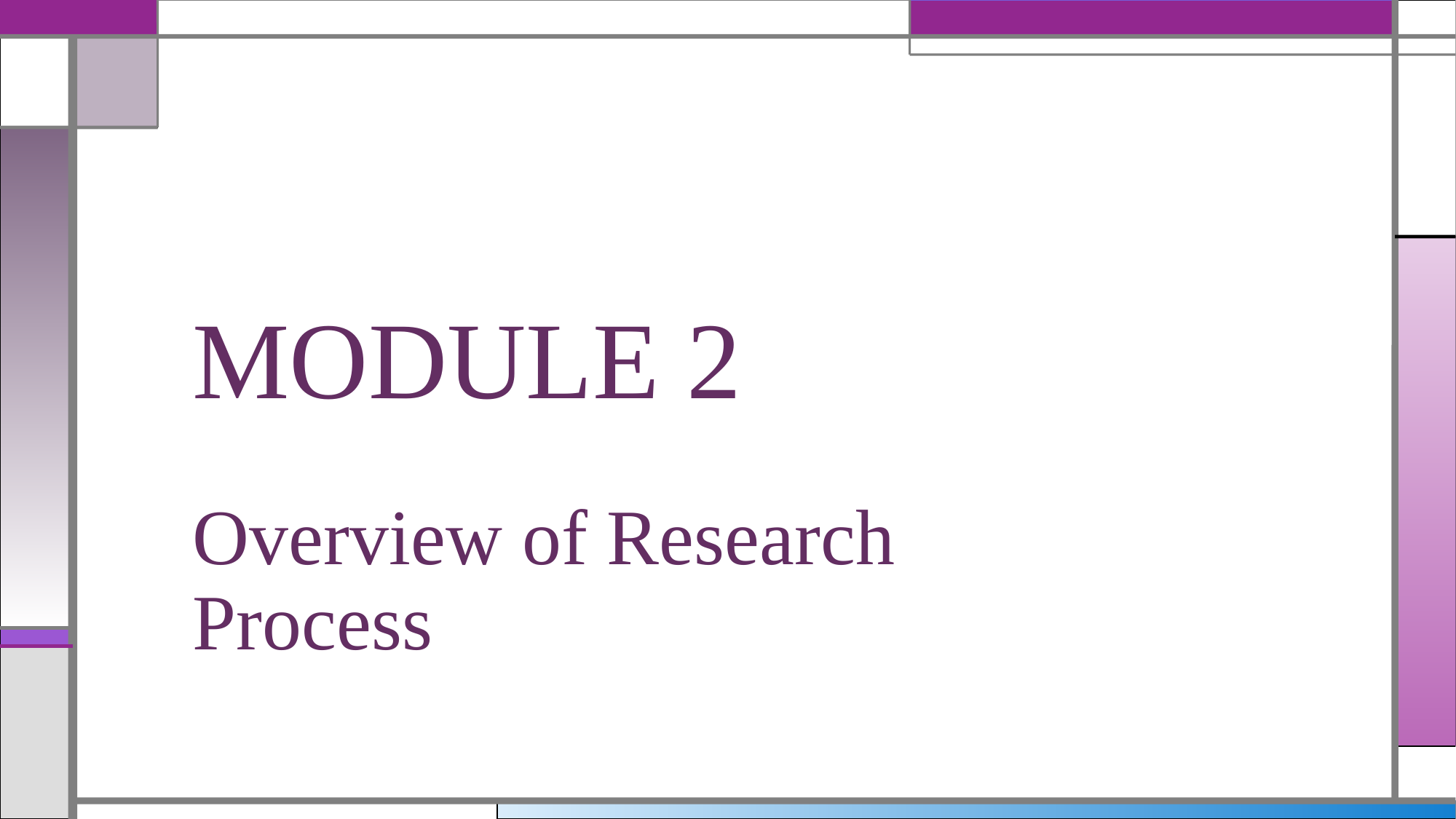

# MODULE 2
Overview of Research Process